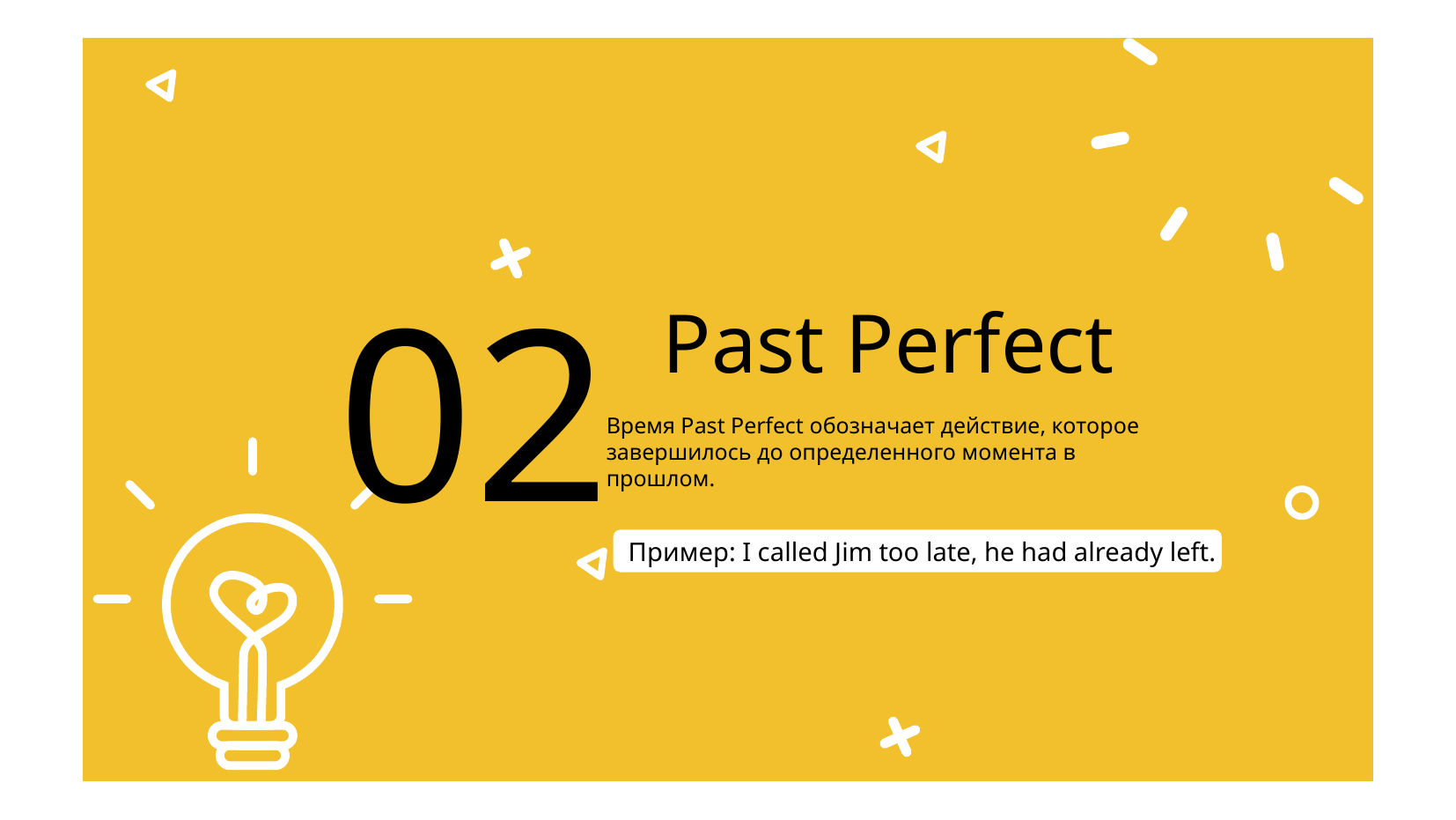

02
Past Perfect
Время Past Perfect обозначает действие, которое завершилось до определенного момента в прошлом.
Пример: I called Jim too late, he had already left.